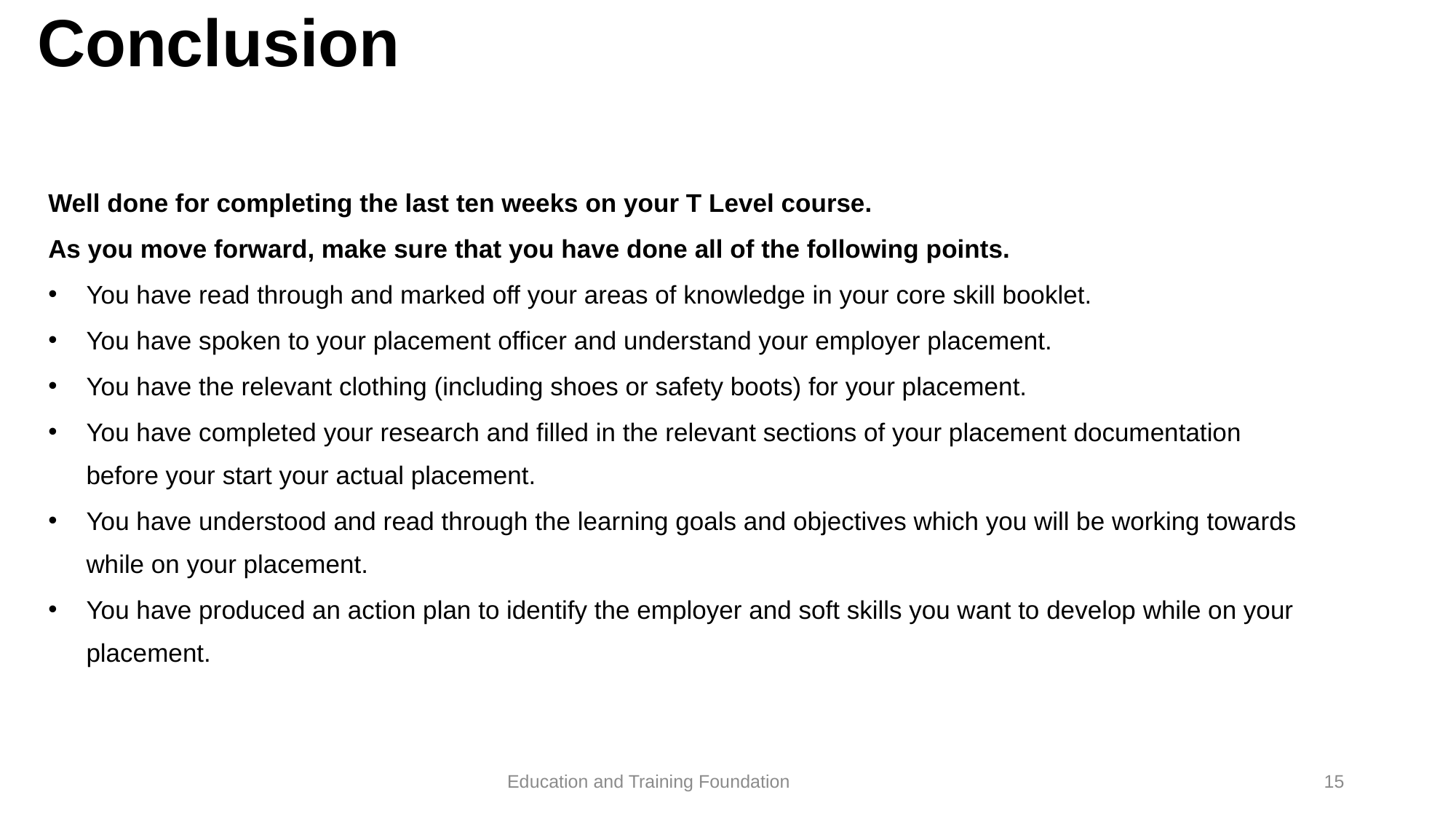

# Conclusion
Well done for completing the last ten weeks on your T Level course.
As you move forward, make sure that you have done all of the following points.
You have read through and marked off your areas of knowledge in your core skill booklet.
You have spoken to your placement officer and understand your employer placement.
You have the relevant clothing (including shoes or safety boots) for your placement.
You have completed your research and filled in the relevant sections of your placement documentation before your start your actual placement.
You have understood and read through the learning goals and objectives which you will be working towards while on your placement.
You have produced an action plan to identify the employer and soft skills you want to develop while on your placement.

15
Education and Training Foundation